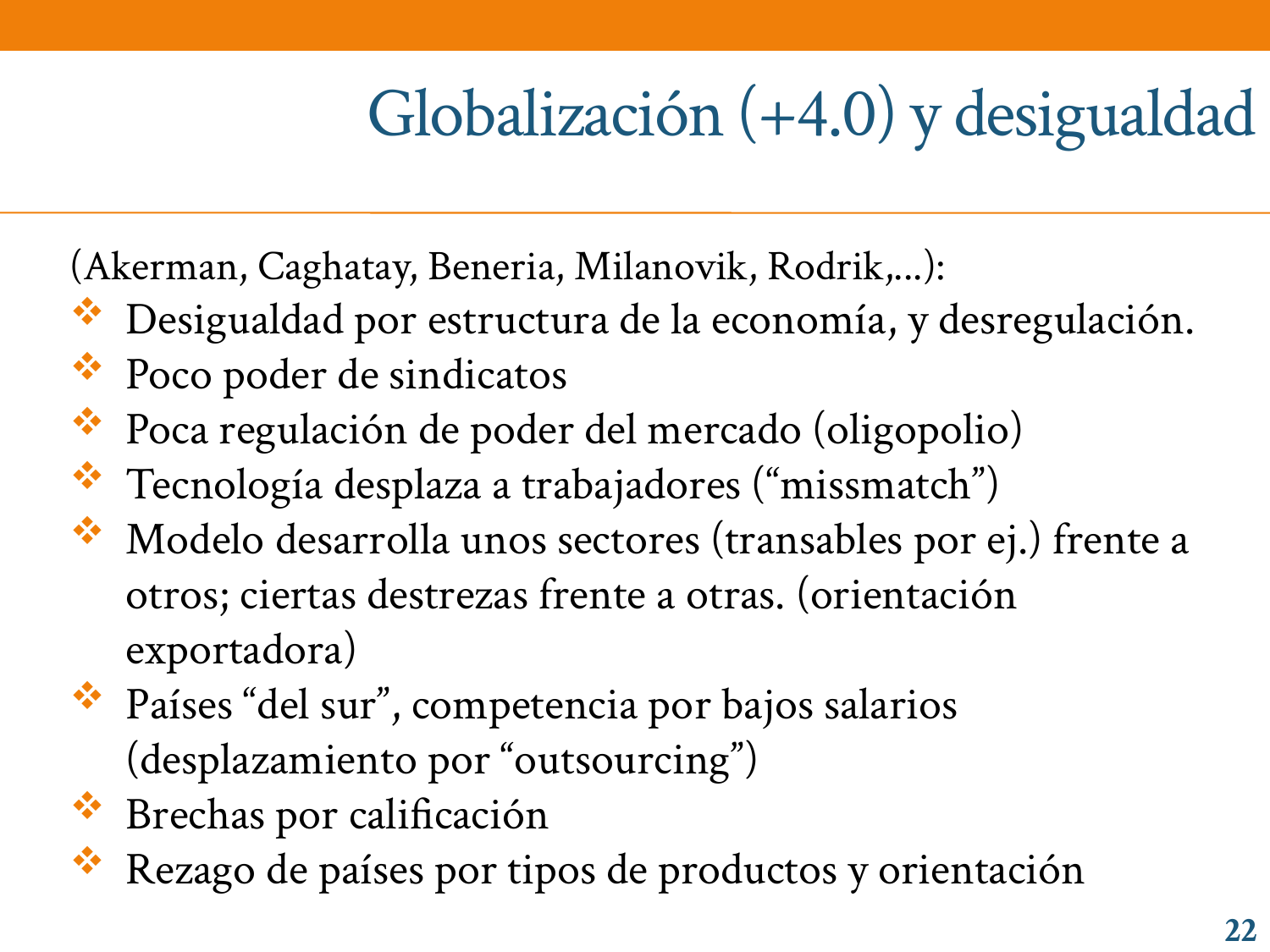

# Globalización (+4.0) y desigualdad
(Akerman, Caghatay, Beneria, Milanovik, Rodrik,...):
Desigualdad por estructura de la economía, y desregulación.
Poco poder de sindicatos
Poca regulación de poder del mercado (oligopolio)
Tecnología desplaza a trabajadores (“missmatch”)
Modelo desarrolla unos sectores (transables por ej.) frente a otros; ciertas destrezas frente a otras. (orientación exportadora)
Países “del sur”, competencia por bajos salarios (desplazamiento por “outsourcing”)
Brechas por calificación
Rezago de países por tipos de productos y orientación
22